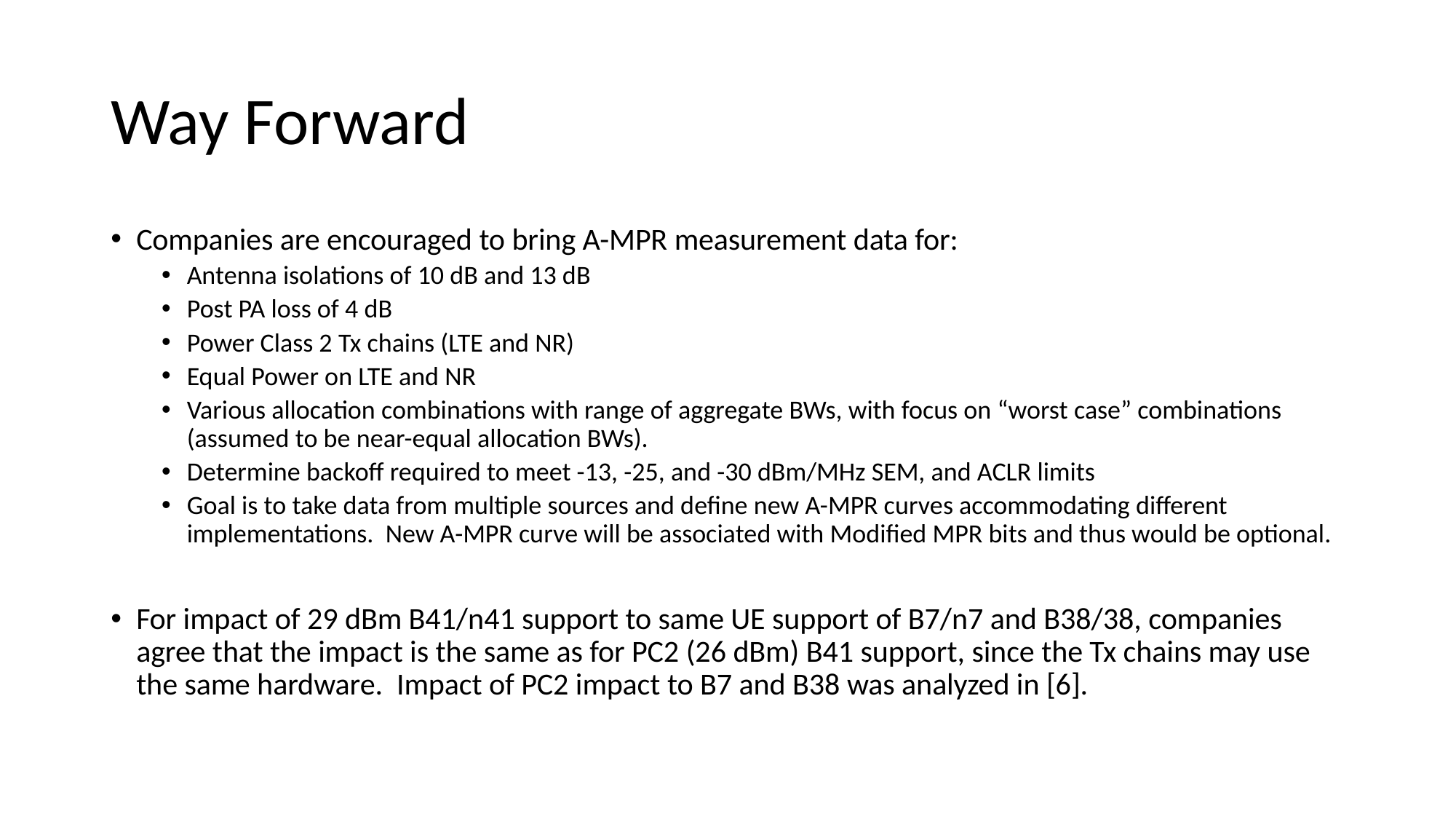

# Way Forward
Companies are encouraged to bring A-MPR measurement data for:
Antenna isolations of 10 dB and 13 dB
Post PA loss of 4 dB
Power Class 2 Tx chains (LTE and NR)
Equal Power on LTE and NR
Various allocation combinations with range of aggregate BWs, with focus on “worst case” combinations  (assumed to be near-equal allocation BWs).
Determine backoff required to meet -13, -25, and -30 dBm/MHz SEM, and ACLR limits
Goal is to take data from multiple sources and define new A-MPR curves accommodating different implementations.  New A-MPR curve will be associated with Modified MPR bits and thus would be optional.

For impact of 29 dBm B41/n41 support to same UE support of B7/n7 and B38/38, companies agree that the impact is the same as for PC2 (26 dBm) B41 support, since the Tx chains may use the same hardware.  Impact of PC2 impact to B7 and B38 was analyzed in [6].